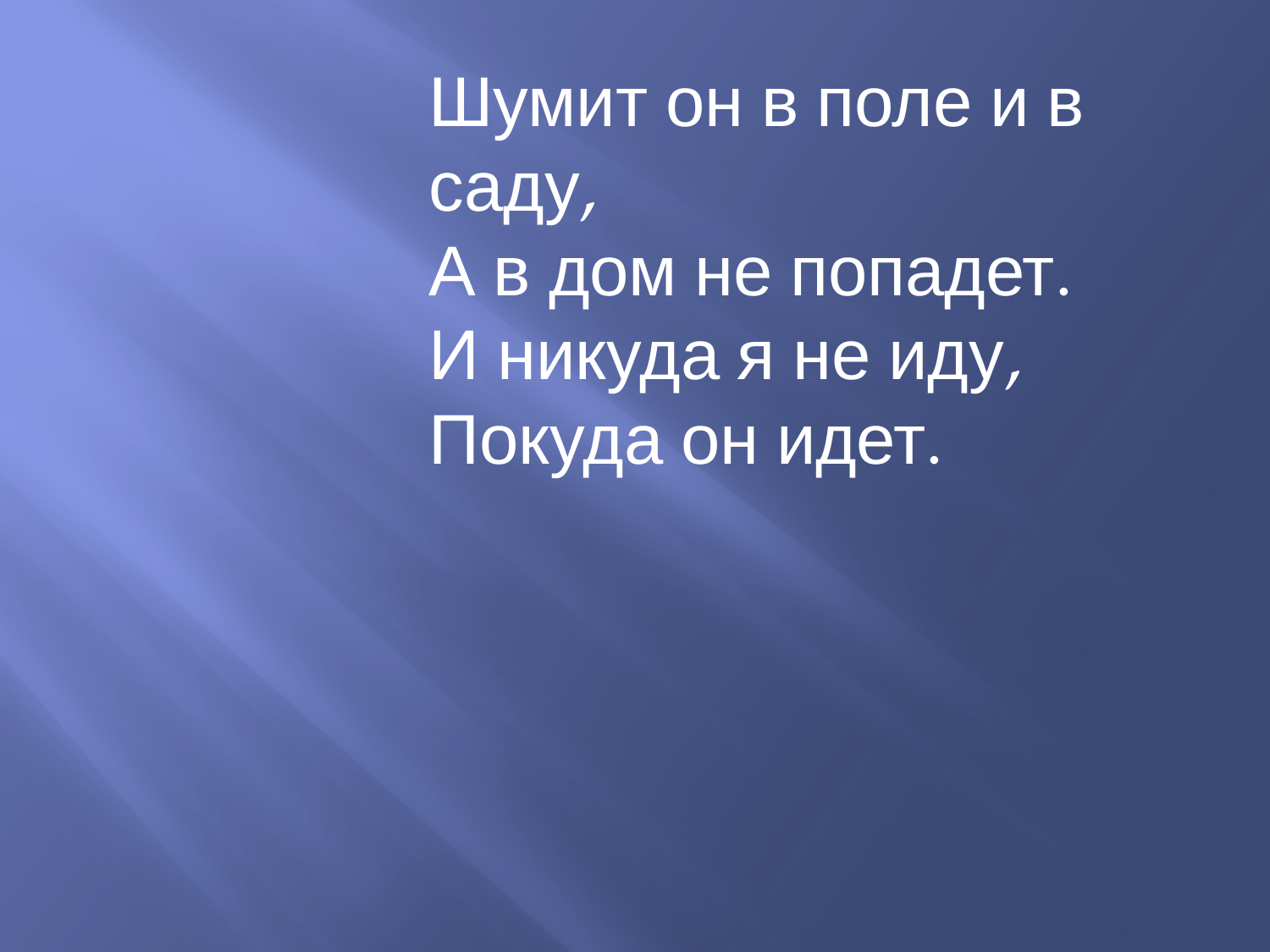

Шумит он в поле и в саду,
А в дом не попадет.
И никуда я не иду,
Покуда он идет.